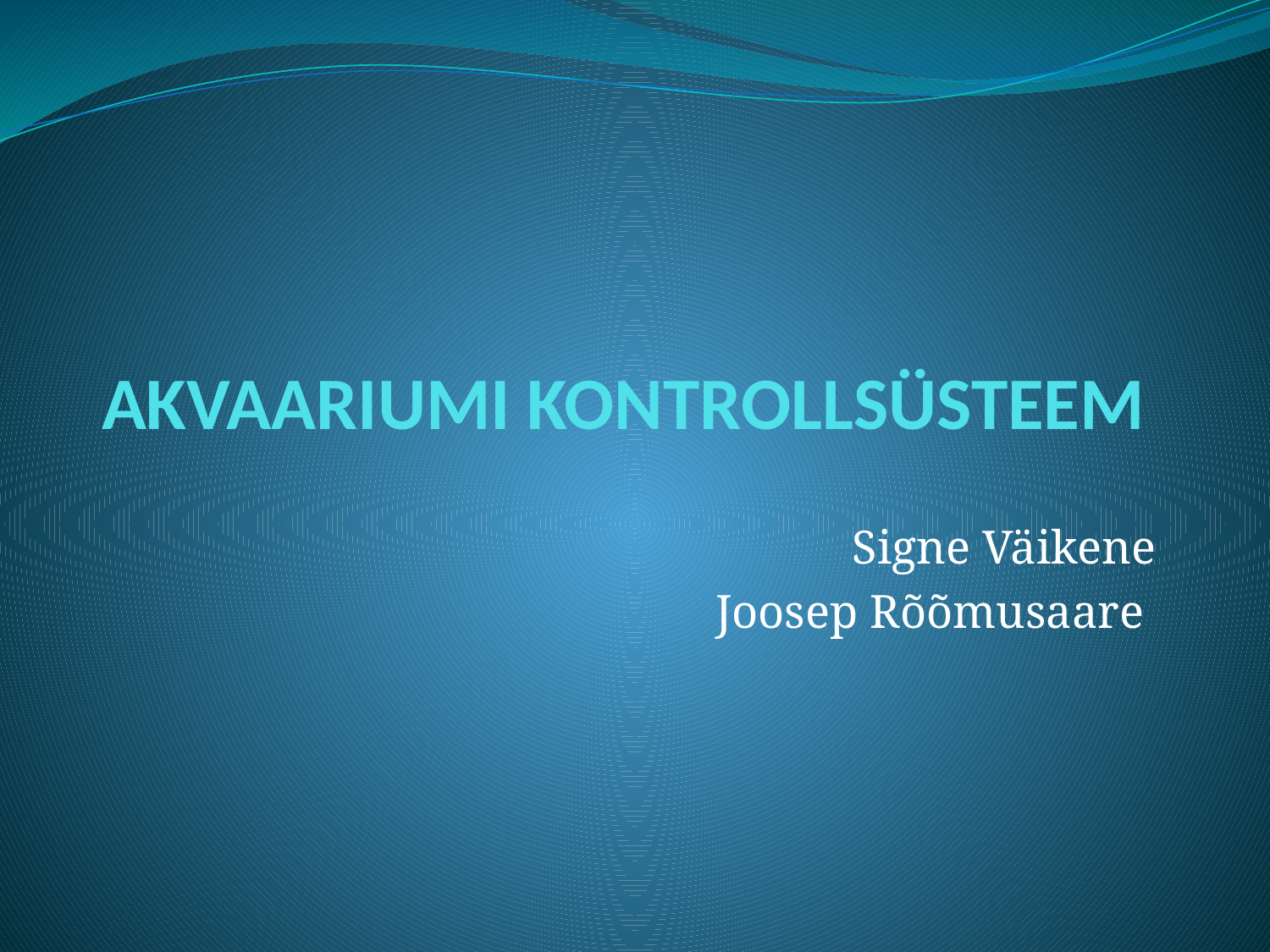

# AKVAARIUMI KONTROLLSÜSTEEM

 Signe Väikene
Joosep Rõõmusaare